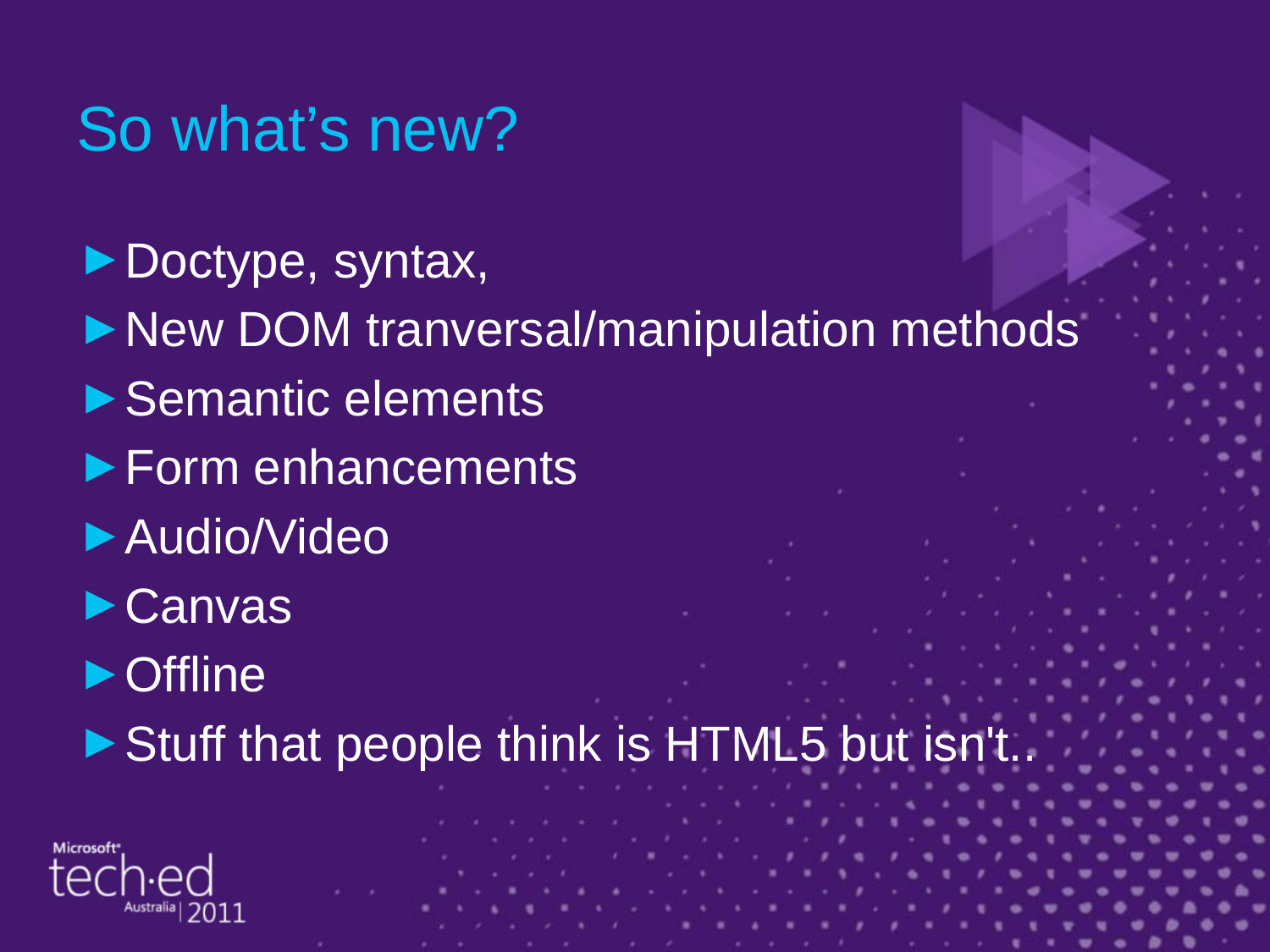

# So what’s new?
Doctype, syntax,
New DOM tranversal/manipulation methods
Semantic elements
Form enhancements
Audio/Video
Canvas
Offline
Stuff that people think is HTML5 but isn't..